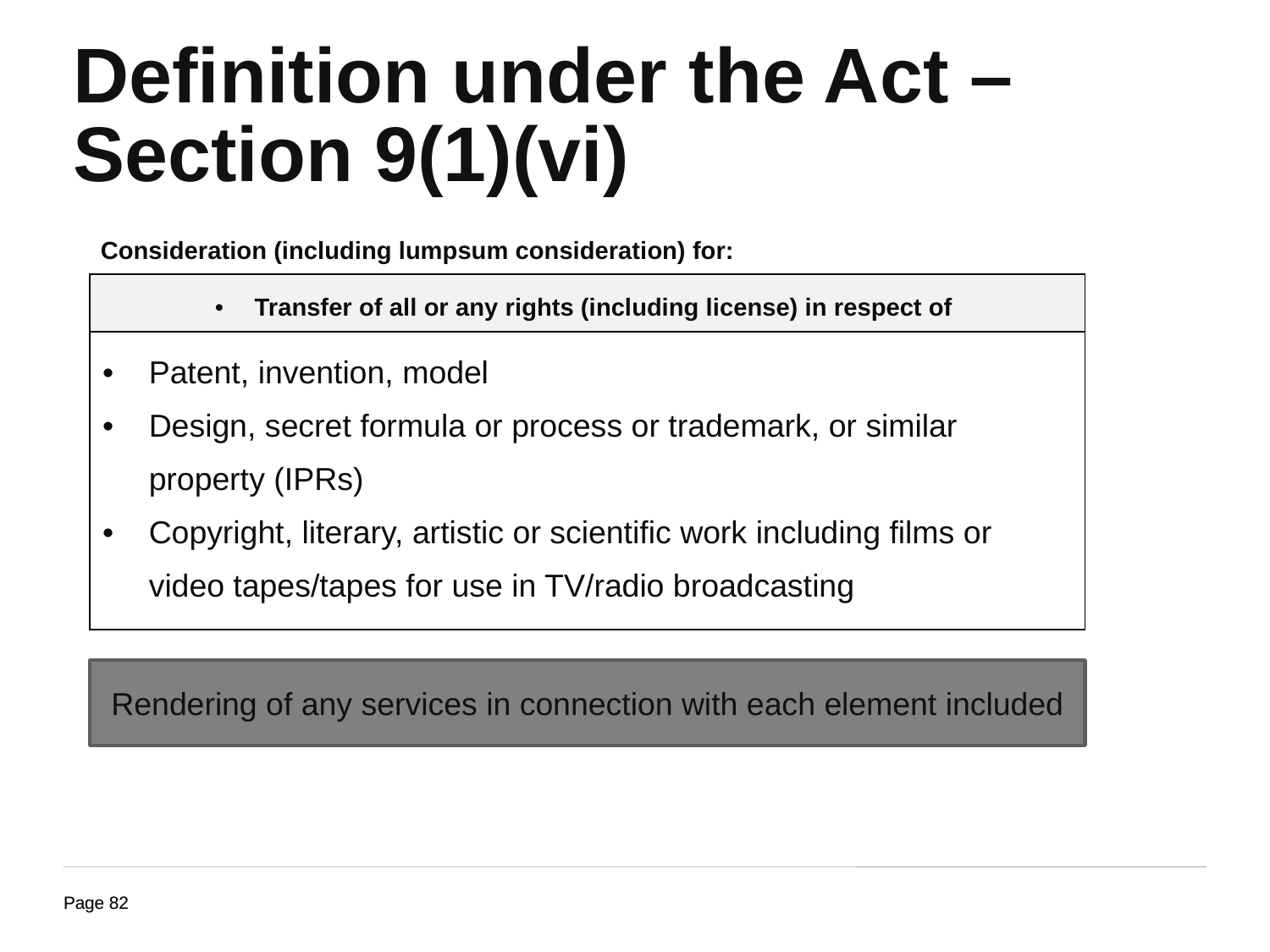

Definition under the Act – Section 9(1)(vi)
| Consideration (including lumpsum consideration) for: |
| --- |
| Transfer of all or any rights (including license) in respect of |
| Patent, invention, model Design, secret formula or process or trademark, or similar property (IPRs) Copyright, literary, artistic or scientific work including films or video tapes/tapes for use in TV/radio broadcasting |
Rendering of any services in connection with each element included